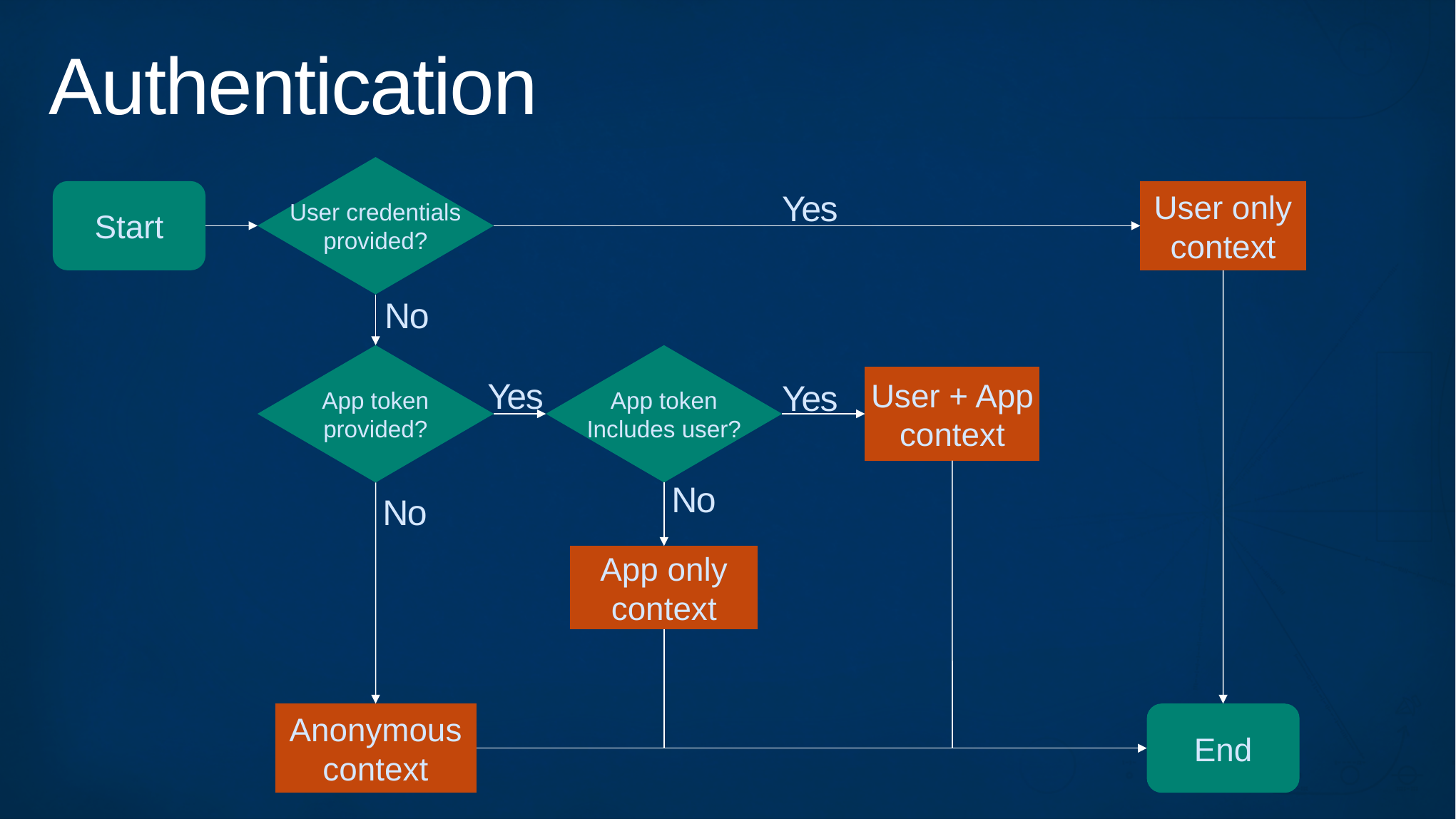

# Authentication
User credentials
provided?
Start
User only context
Yes
No
App token
provided?
App token
Includes user?
User + App context
Yes
Yes
No
No
App only context
End
Anonymous context